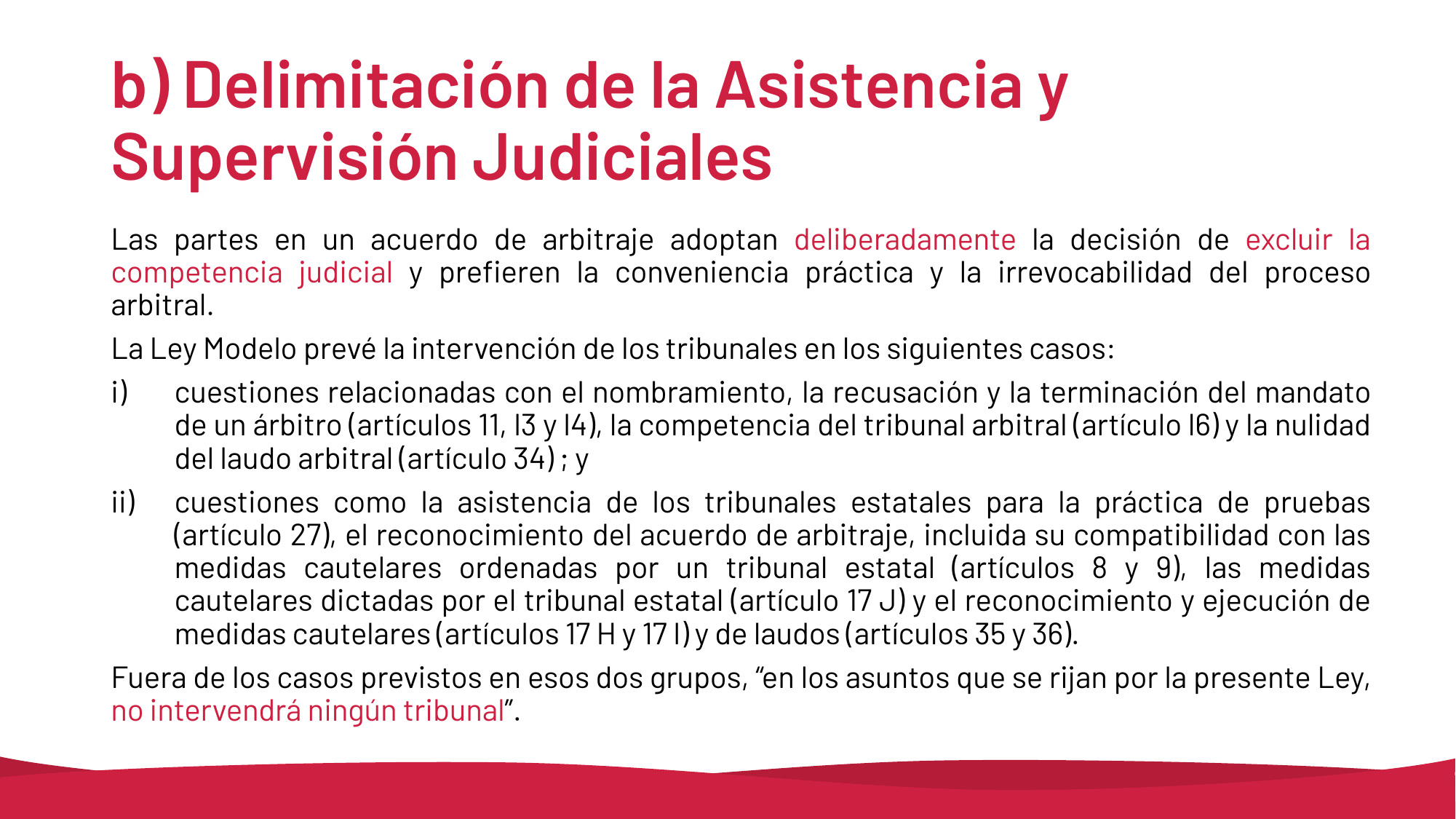

# b) Delimitación de la Asistencia y Supervisión Judiciales
Las partes en un acuerdo de arbitraje adoptan deliberadamente la decisión de excluir la competencia judicial y prefieren la conveniencia práctica y la irrevocabilidad del proceso arbitral.
La Ley Modelo prevé la intervención de los tribunales en los siguientes casos:
cuestiones relacionadas con el nombramiento, la recusación y la terminación del mandato de un árbitro (artículos 11, l3 y l4), la competencia del tribunal arbitral (artículo l6) y la nulidad del laudo arbitral (artículo 34) ; y
cuestiones como la asistencia de los tribunales estatales para la práctica de pruebas (artículo 27), el reconocimiento del acuerdo de arbitraje, incluida su compatibilidad con las medidas cautelares ordenadas por un tribunal estatal (artículos 8 y 9), las medidas cautelares dictadas por el tribunal estatal (artículo 17 J) y el reconocimiento y ejecución de medidas cautelares (artículos 17 H y 17 I) y de laudos (artículos 35 y 36).
Fuera de los casos previstos en esos dos grupos, “en los asuntos que se rijan por la presente Ley, no intervendrá ningún tribunal”.